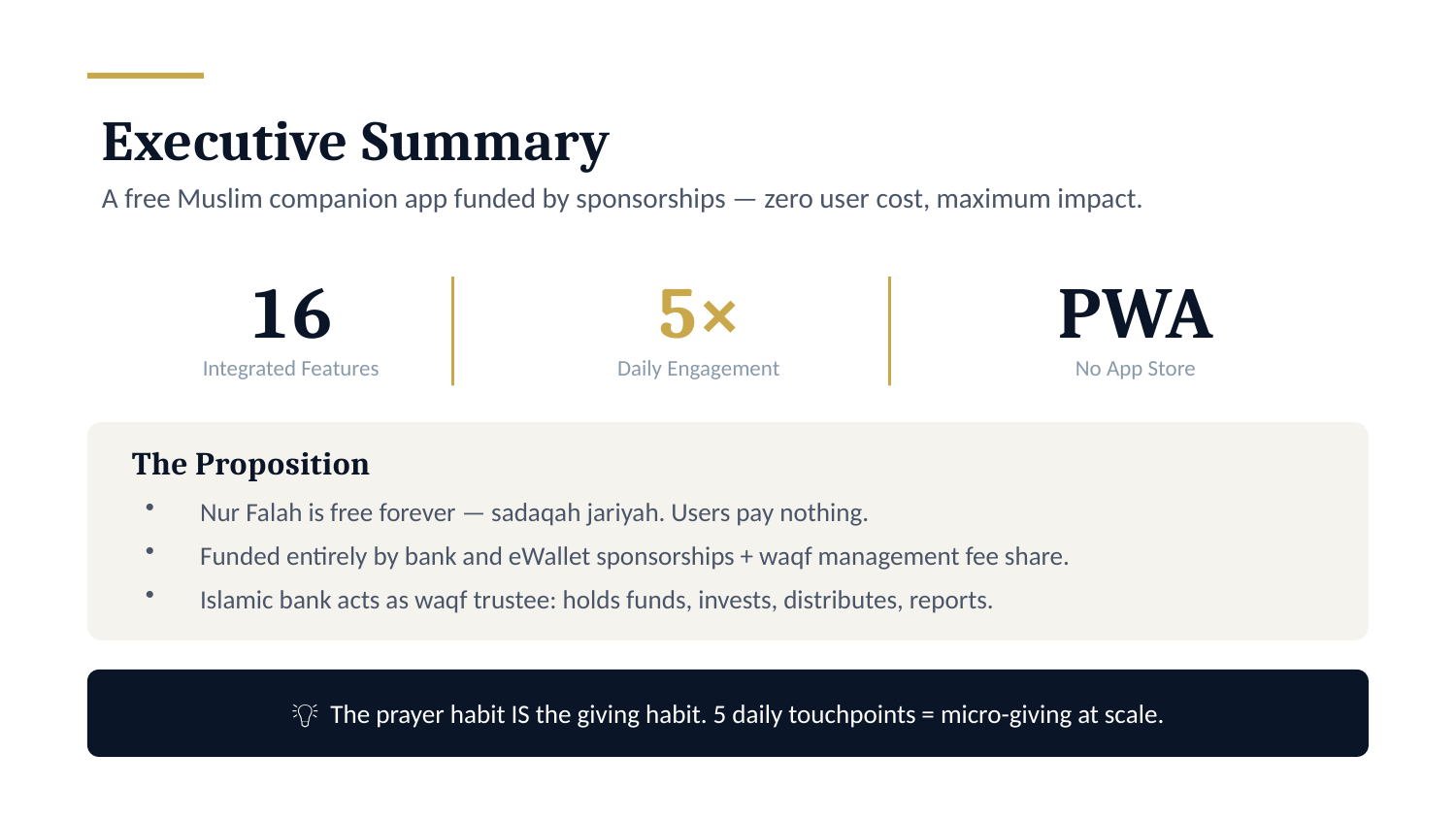

Executive Summary
A free Muslim companion app funded by sponsorships — zero user cost, maximum impact.
16
5×
PWA

Integrated Features
Daily Engagement
No App Store

The Proposition
Nur Falah is free forever — sadaqah jariyah. Users pay nothing.
Funded entirely by bank and eWallet sponsorships + waqf management fee share.
Islamic bank acts as waqf trustee: holds funds, invests, distributes, reports.

💡  The prayer habit IS the giving habit. 5 daily touchpoints = micro-giving at scale.